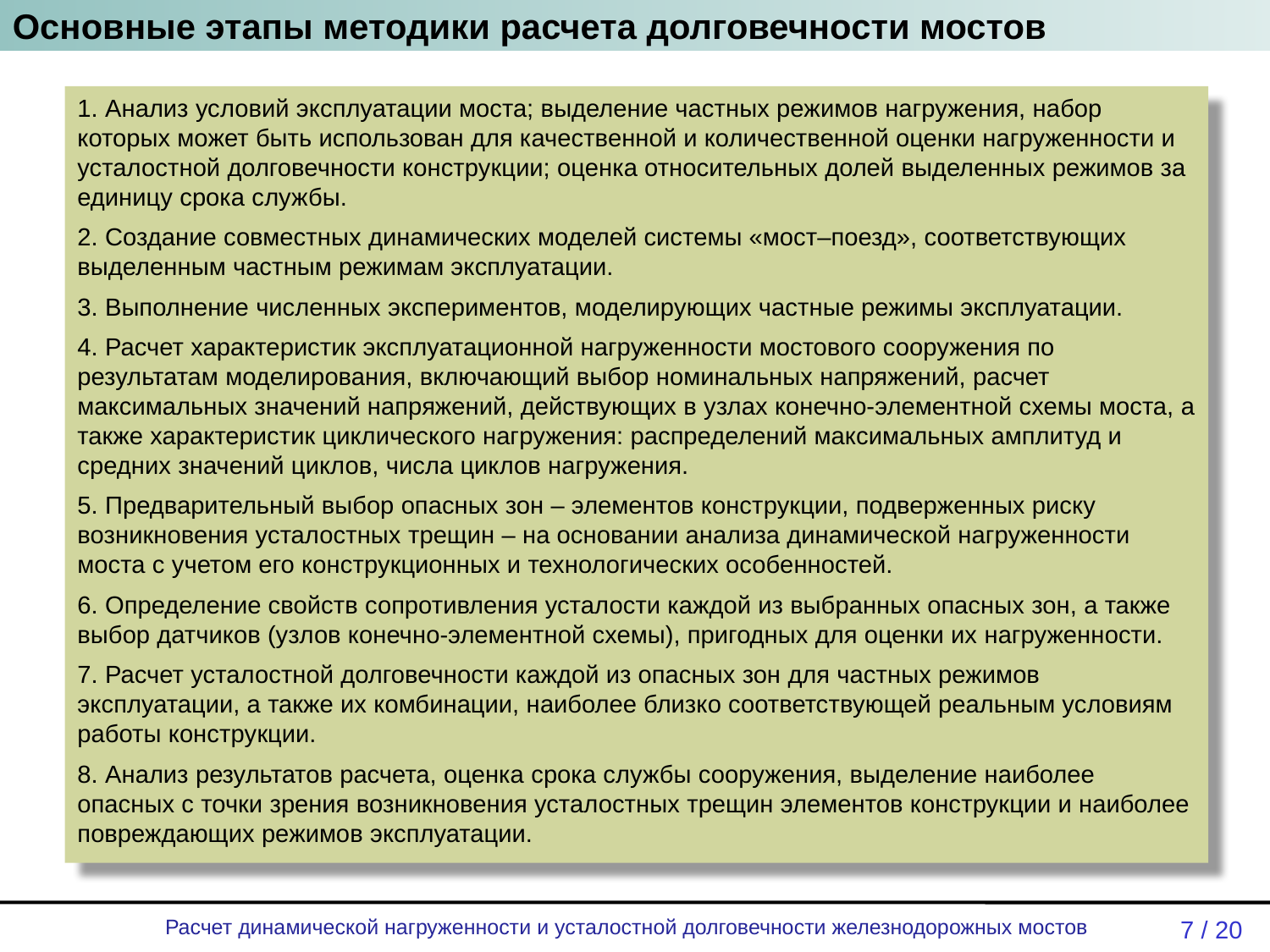

Основные этапы методики расчета долговечности мостов
1. Анализ условий эксплуатации моста; выделение частных режимов нагружения, набор которых может быть использован для качественной и количественной оценки нагруженности и усталостной долговечности конструкции; оценка относительных долей выделенных режимов за единицу срока службы.
2. Создание совместных динамических моделей системы «мост–поезд», соответствующих выделенным частным режимам эксплуатации.
3. Выполнение численных экспериментов, моделирующих частные режимы эксплуатации.
4. Расчет характеристик эксплуатационной нагруженности мостового сооружения по результатам моделирования, включающий выбор номинальных напряжений, расчет максимальных значений напряжений, действующих в узлах конечно-элементной схемы моста, а также характеристик циклического нагружения: распределений максимальных амплитуд и средних значений циклов, числа циклов нагружения.
5. Предварительный выбор опасных зон – элементов конструкции, подверженных риску возникновения усталостных трещин – на основании анализа динамической нагруженности моста с учетом его конструкционных и технологических особенностей.
6. Определение свойств сопротивления усталости каждой из выбранных опасных зон, а также выбор датчиков (узлов конечно-элементной схемы), пригодных для оценки их нагруженности.
7. Расчет усталостной долговечности каждой из опасных зон для частных режимов эксплуатации, а также их комбинации, наиболее близко соответствующей реальным условиям работы конструкции.
8. Анализ результатов расчета, оценка срока службы сооружения, выделение наиболее опасных с точки зрения возникновения усталостных трещин элементов конструкции и наиболее повреждающих режимов эксплуатации.